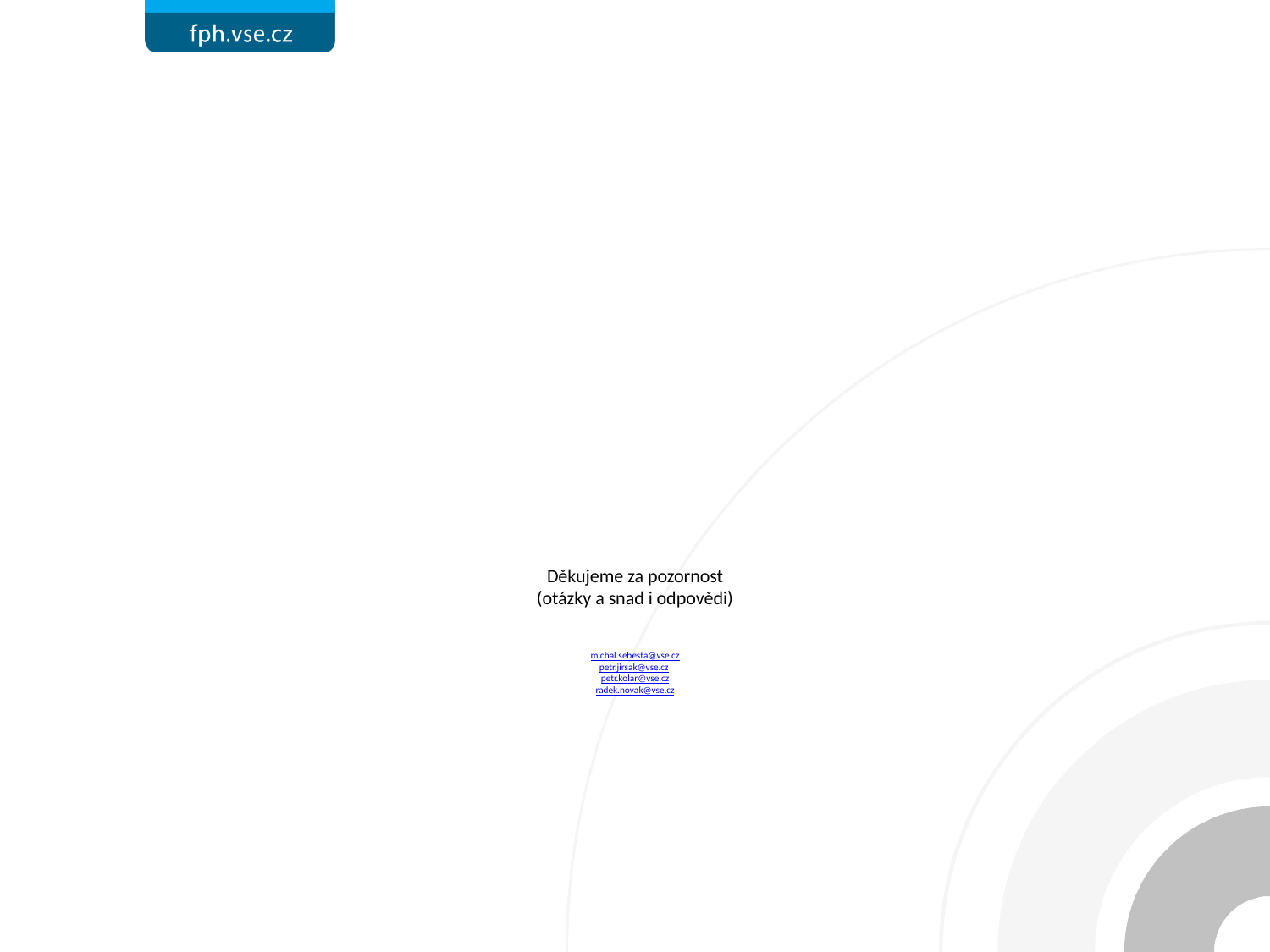

# Děkujeme za pozornost (otázky a snad i odpovědi) michal.sebesta@vse.cz petr.jirsak@vse.cz petr.kolar@vse.cz radek.novak@vse.cz